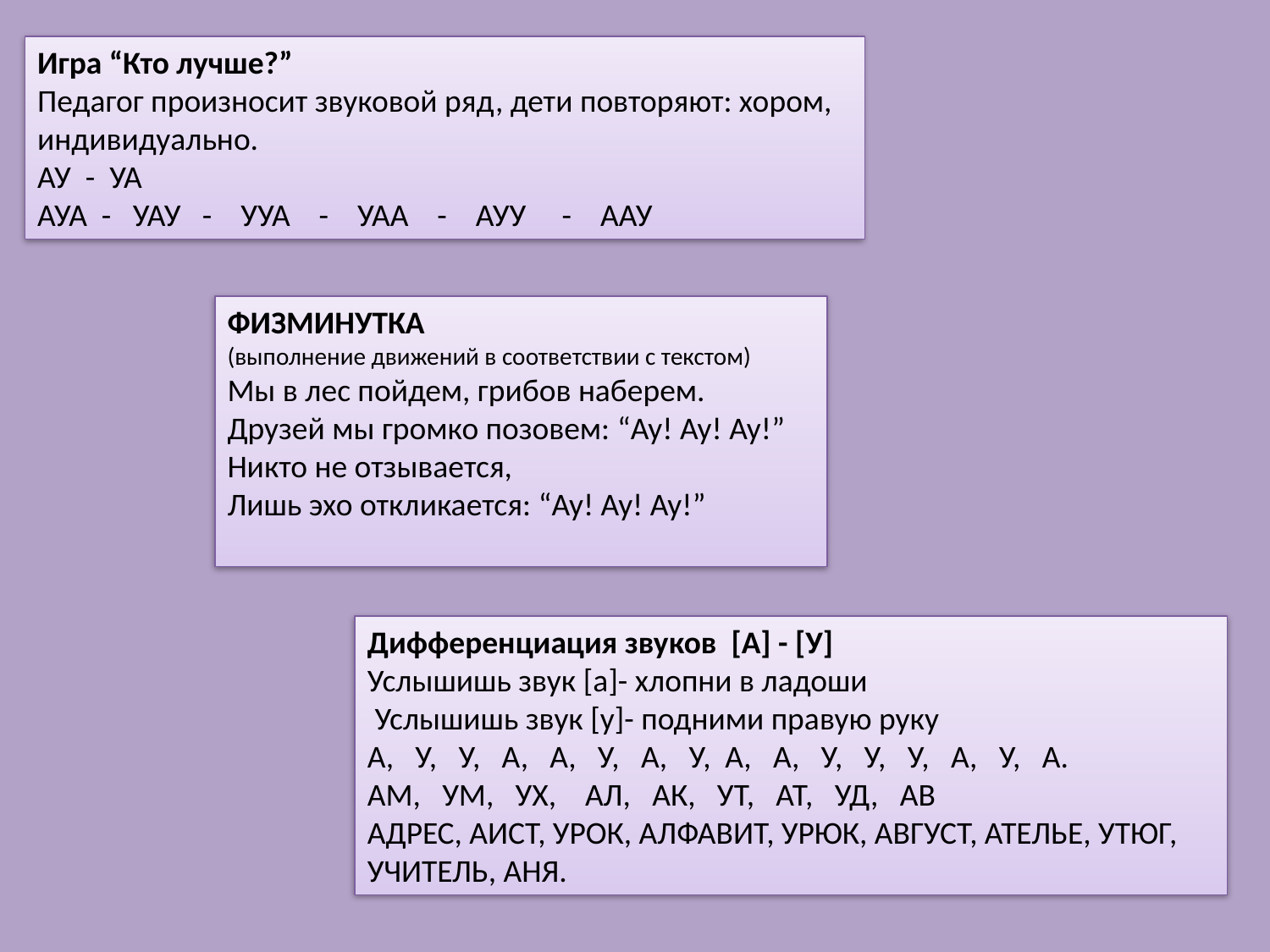

Игра “Кто лучше?”
Педагог произносит звуковой ряд, дети повторяют: хором, индивидуально.
АУ  -  УА
АУА  -   УАУ   -    УУА    -    УАА    -    АУУ     -    ААУ
ФИЗМИНУТКА
(выполнение движений в соответствии с текстом)
Мы в лес пойдем, грибов наберем.
Друзей мы громко позовем: “Ау! Ау! Ау!”
Никто не отзывается,
Лишь эхо откликается: “Ау! Ау! Ау!”

Дифференциация звуков  [А] - [У]
Услышишь звук [а]- хлопни в ладоши
 Услышишь звук [у]- подними правую руку
А,   У,   У,   А,   А,   У,   А,   У,  А,   А,   У,   У,   У,   А,   У,   А.
АМ,   УМ,   УХ,    АЛ,   АК,   УТ,   АТ,   УД,   АВ
АДРЕС, АИСТ, УРОК, АЛФАВИТ, УРЮК, АВГУСТ, АТЕЛЬЕ, УТЮГ, УЧИТЕЛЬ, АНЯ.